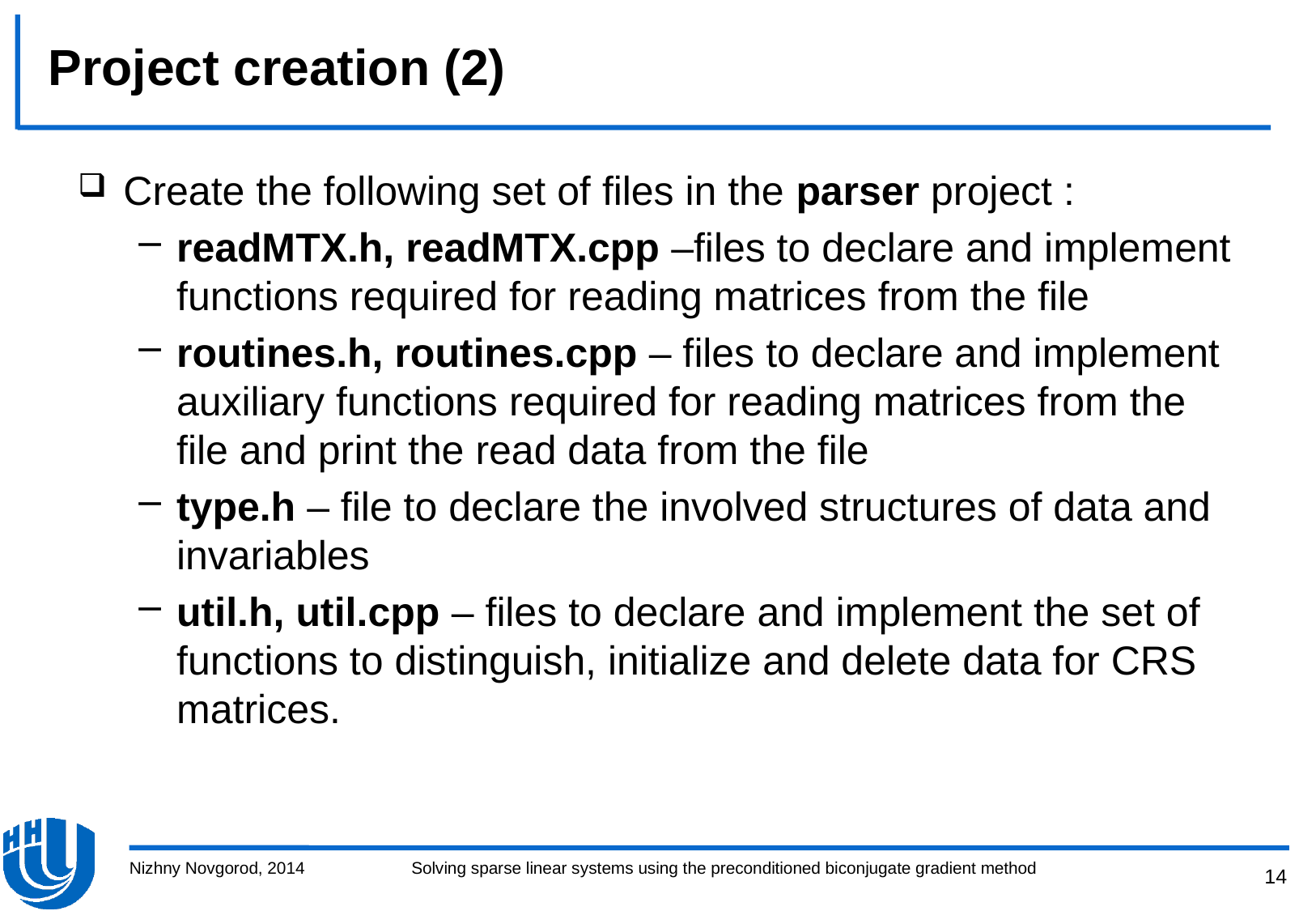

# Project creation (2)
Create the following set of files in the parser project :
readMTX.h, readMTX.cpp –files to declare and implement functions required for reading matrices from the file
routines.h, routines.cpp – files to declare and implement auxiliary functions required for reading matrices from the file and print the read data from the file
type.h – file to declare the involved structures of data and invariables
util.h, util.cpp – files to declare and implement the set of functions to distinguish, initialize and delete data for CRS matrices.
Nizhny Novgorod, 2014
Solving sparse linear systems using the preconditioned biconjugate gradient method